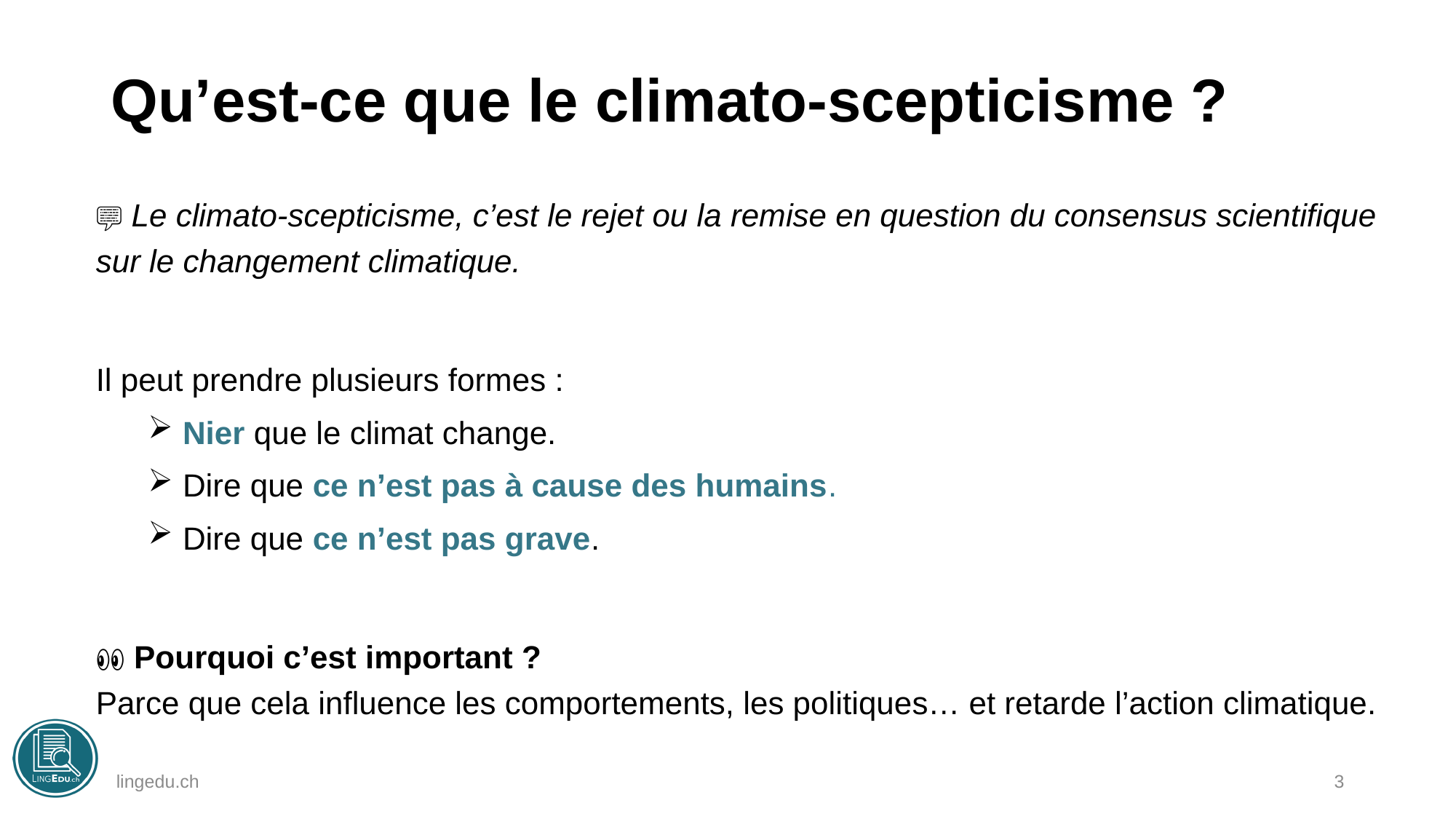

# Qu’est-ce que le climato-scepticisme ?
💬 Le climato-scepticisme, c’est le rejet ou la remise en question du consensus scientifique sur le changement climatique.

Il peut prendre plusieurs formes :
 Nier que le climat change.
 Dire que ce n’est pas à cause des humains.
 Dire que ce n’est pas grave.

👀 Pourquoi c’est important ?
Parce que cela influence les comportements, les politiques… et retarde l’action climatique.
lingedu.ch
3